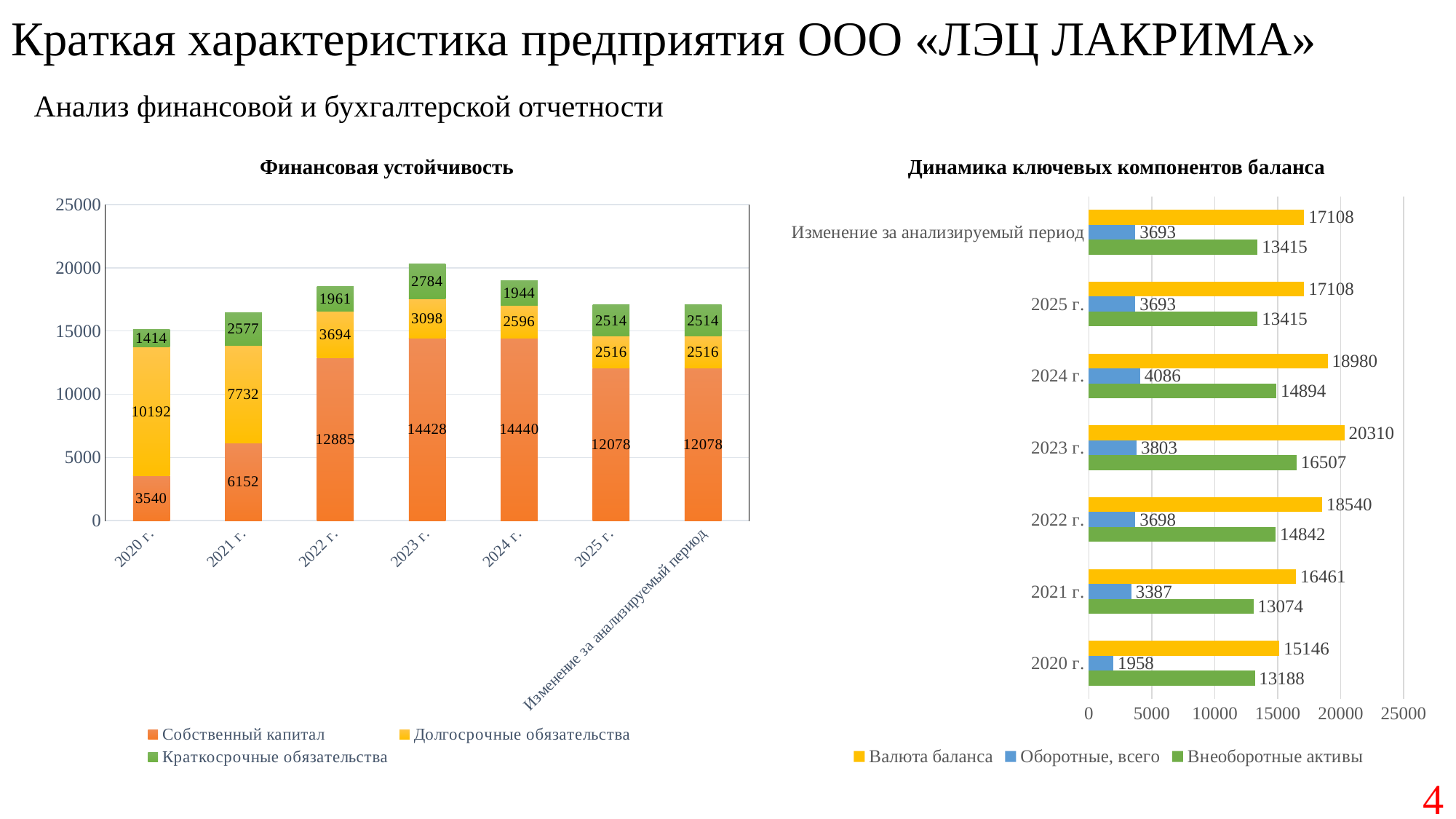

# Краткая характеристика предприятия ООО «ЛЭЦ ЛАКРИМА»
Анализ финансовой и бухгалтерской отчетности
Финансовая устойчивость
Динамика ключевых компонентов баланса

### Chart

| Category | Собственный капитал | Долгосрочные обязательства | Краткосрочные обязательства |
|---|---|---|---|
| 2020 г. | 3540.0 | 10192.0 | 1414.0 |
| 2021 г. | 6152.0 | 7732.0 | 2577.0 |
| 2022 г. | 12885.0 | 3694.0 | 1961.0 |
| 2023 г. | 14428.0 | 3098.0 | 2784.0 |
| 2024 г. | 14440.0 | 2596.0 | 1944.0 |
| 2025 г. | 12078.0 | 2516.0 | 2514.0 |
| Изменение за анализируемый период | 12078.0 | 2516.0 | 2514.0 |

### Chart

| Category | Внеоборотные активы | Оборотные, всего | Валюта баланса |
|---|---|---|---|
| 2020 г. | 13188.0 | 1958.0 | 15146.0 |
| 2021 г. | 13074.0 | 3387.0 | 16461.0 |
| 2022 г. | 14842.0 | 3698.0 | 18540.0 |
| 2023 г. | 16507.0 | 3803.0 | 20310.0 |
| 2024 г. | 14894.0 | 4086.0 | 18980.0 |
| 2025 г. | 13415.0 | 3693.0 | 17108.0 |
| Изменение за анализируемый период | 13415.0 | 3693.0 | 17108.0 |
4